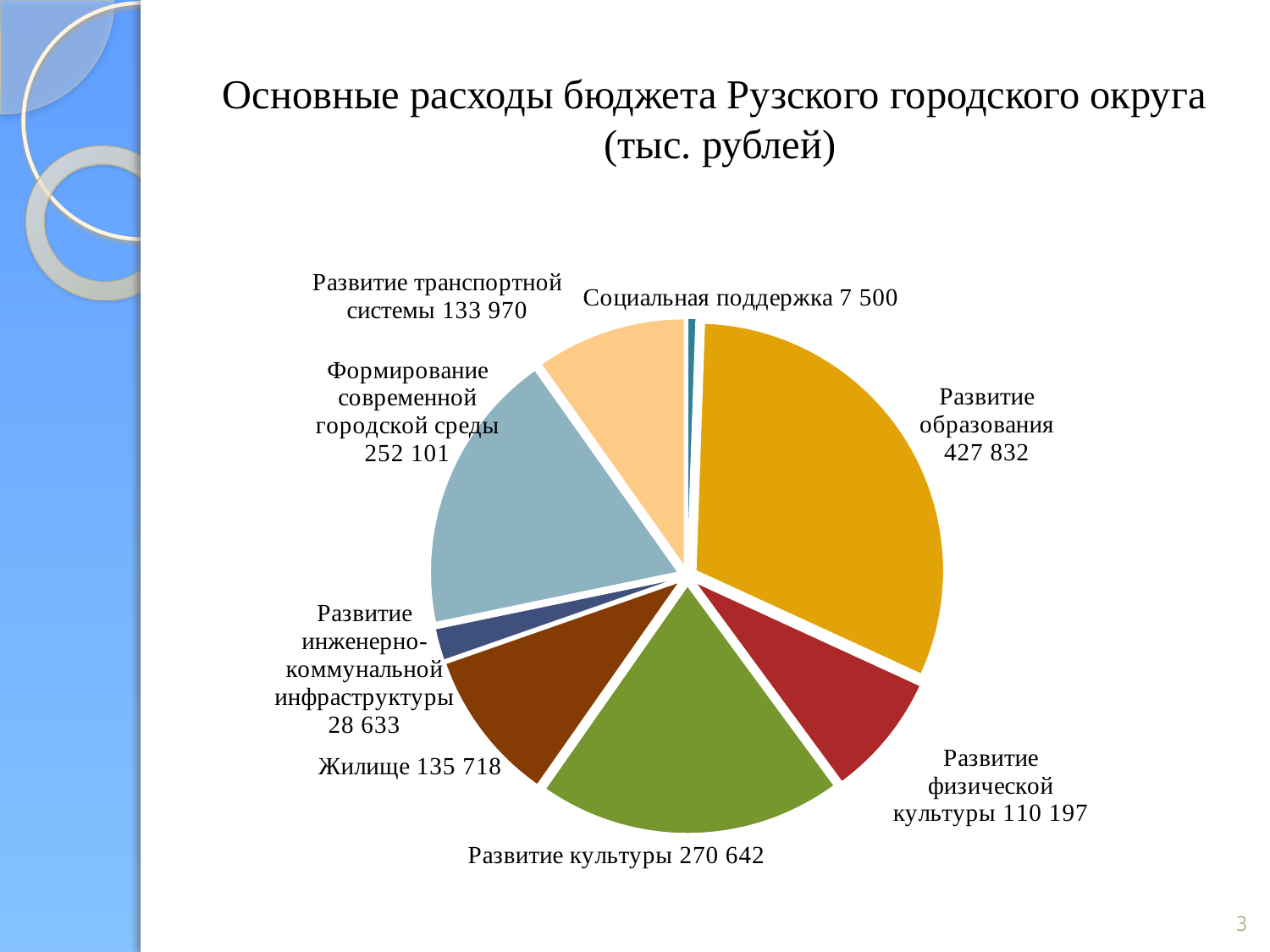

# Основные расходы бюджета Рузского городского округа (тыс. рублей)

### Chart

| Category |  |
|---|---|
| Социальная поддержка | 7500.0 |
| Развитие образования | 427832.2 |
| Развитие физической культуры | 110197.0 |
| Развитие культуры | 270641.7 |
| Жилище | 135717.7 |
| Развитие инженерно-коммунальной инфраструктуры | 28632.6 |
| Формирование современной городской среды | 252100.8 |
| Развитие транспортной системы | 133970.0 |
3